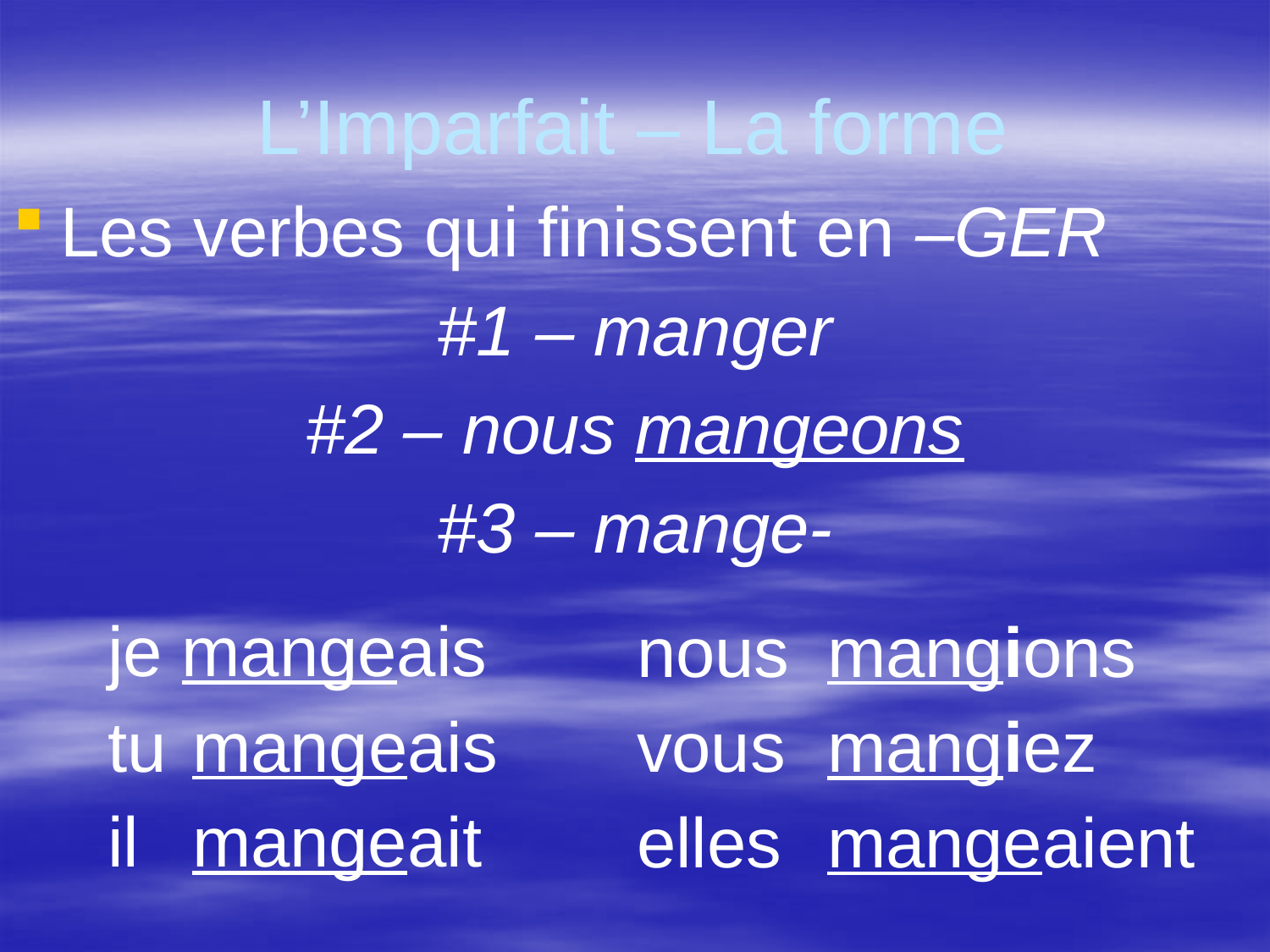

# L’Imparfait – La forme
Les verbes qui finissent en –GER
#1 – manger
#2 – nous mangeons
#3 – mange-
je
mangeais
nous
mangions
tu
mangeais
vous
mangiez
il
mangeait
elles
mangeaient